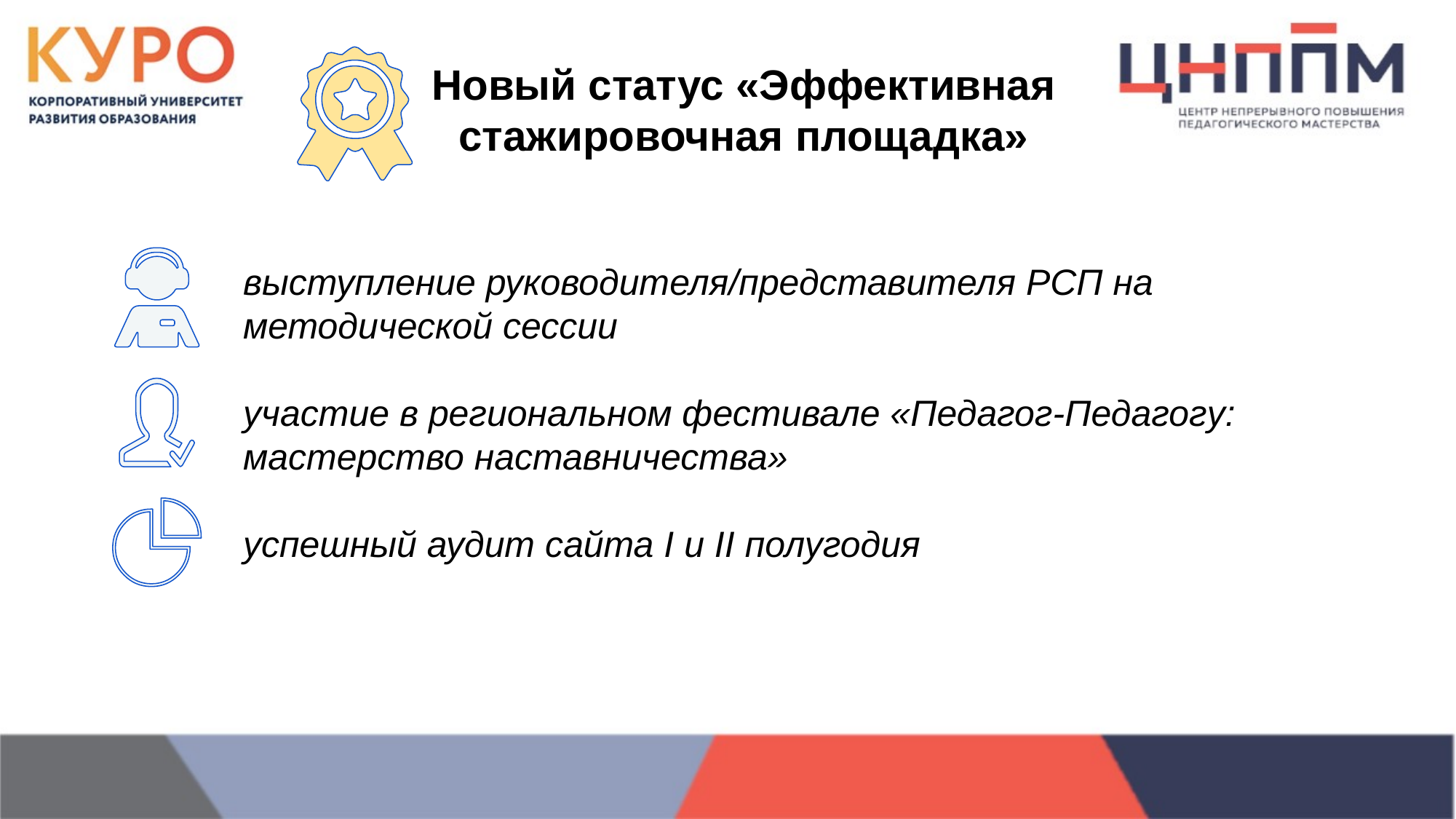

Новый статус «Эффективная стажировочная площадка»

выступление руководителя/представителя РСП на методической сессии

участие в региональном фестивале «Педагог-Педагогу: мастерство наставничества»

успешный аудит сайта I и II полугодия